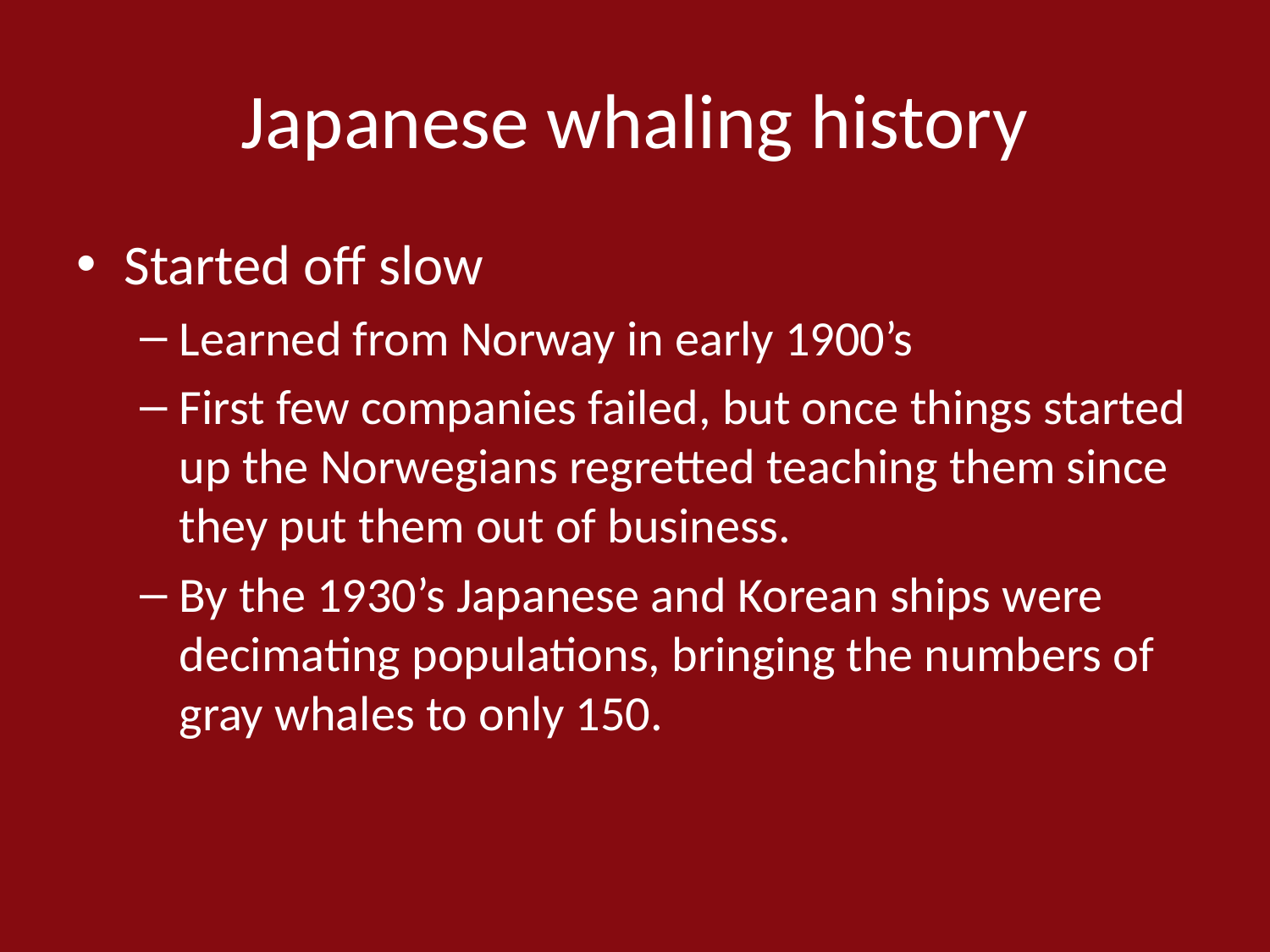

# Japanese whaling history
Started off slow
Learned from Norway in early 1900’s
First few companies failed, but once things started up the Norwegians regretted teaching them since they put them out of business.
By the 1930’s Japanese and Korean ships were decimating populations, bringing the numbers of gray whales to only 150.